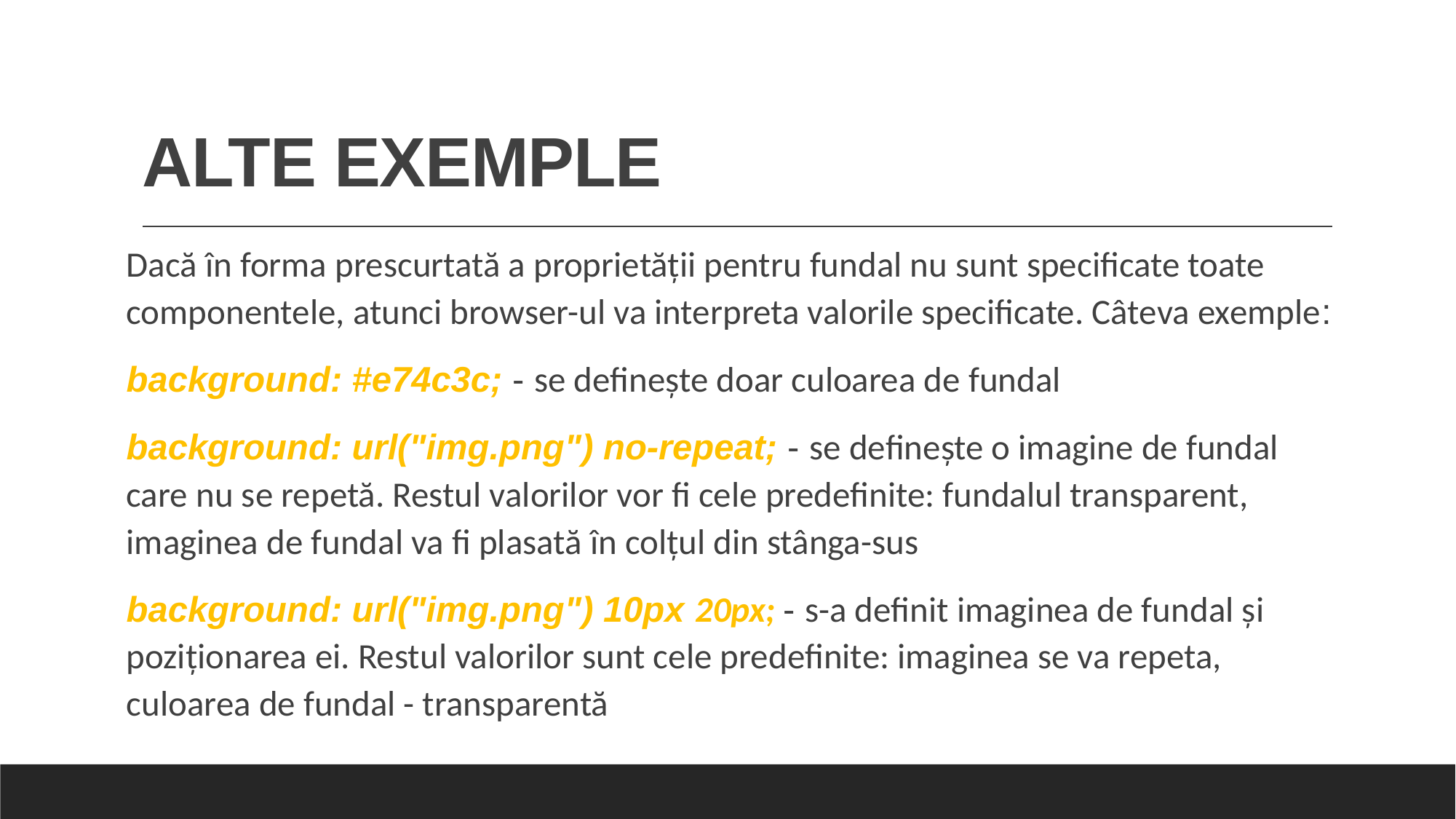

# ALTE EXEMPLE
Dacă în forma prescurtată a proprietății pentru fundal nu sunt specificate toate componentele, atunci browser-ul va interpreta valorile specificate. Câteva exemple:
background: #e74c3c; - se definește doar culoarea de fundal
background: url("img.png") no-repeat; - se definește o imagine de fundal care nu se repetă. Restul valorilor vor fi cele predefinite: fundalul transparent, imaginea de fundal va fi plasată în colțul din stânga-sus
background: url("img.png") 10px 20px; - s-a definit imaginea de fundal și poziționarea ei. Restul valorilor sunt cele predefinite: imaginea se va repeta, culoarea de fundal - transparentă